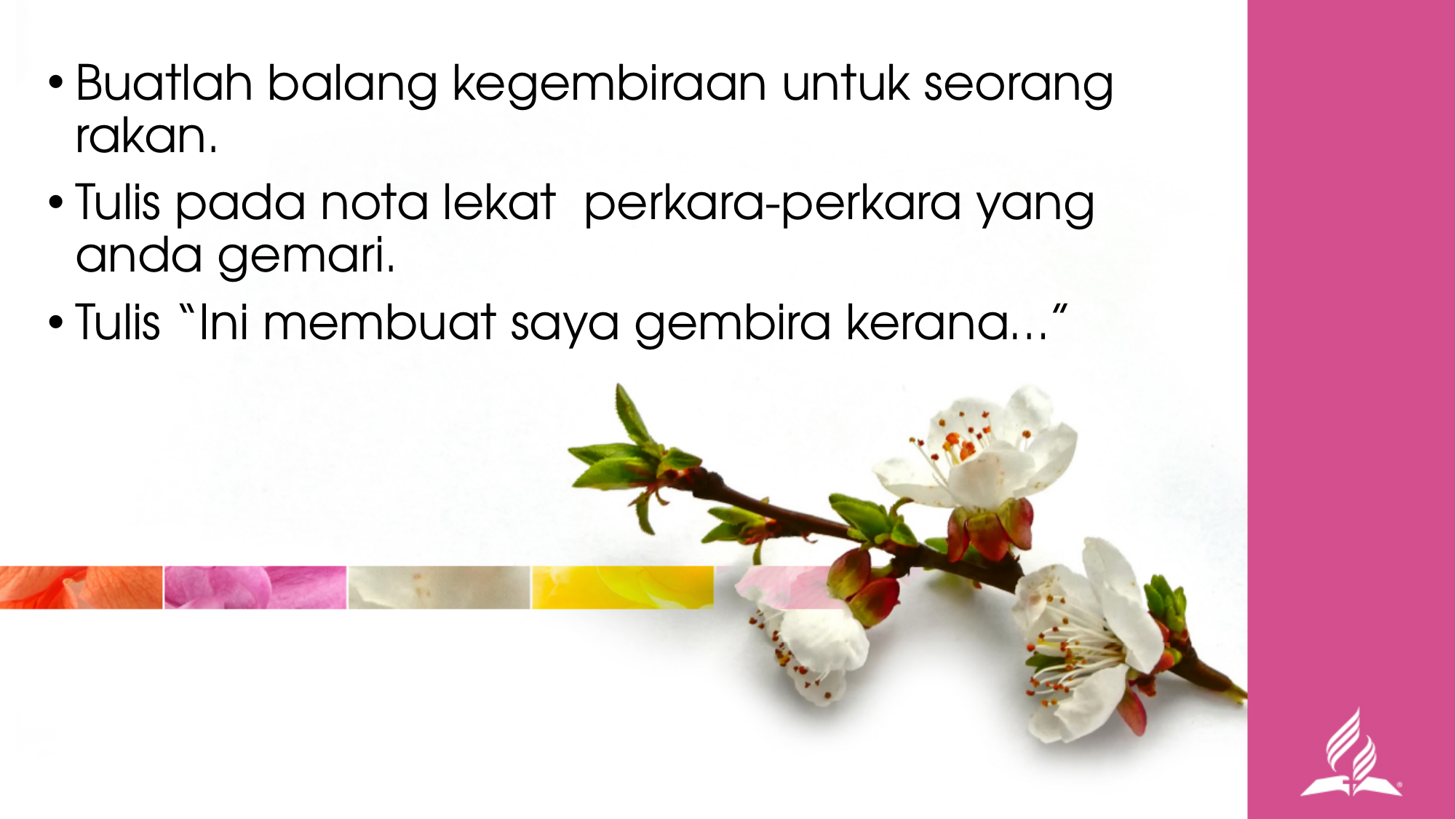

Buatlah balang kegembiraan untuk seorang rakan.
Tulis pada nota lekat  perkara-perkara yang anda gemari.
Tulis “Ini membuat saya gembira kerana…”